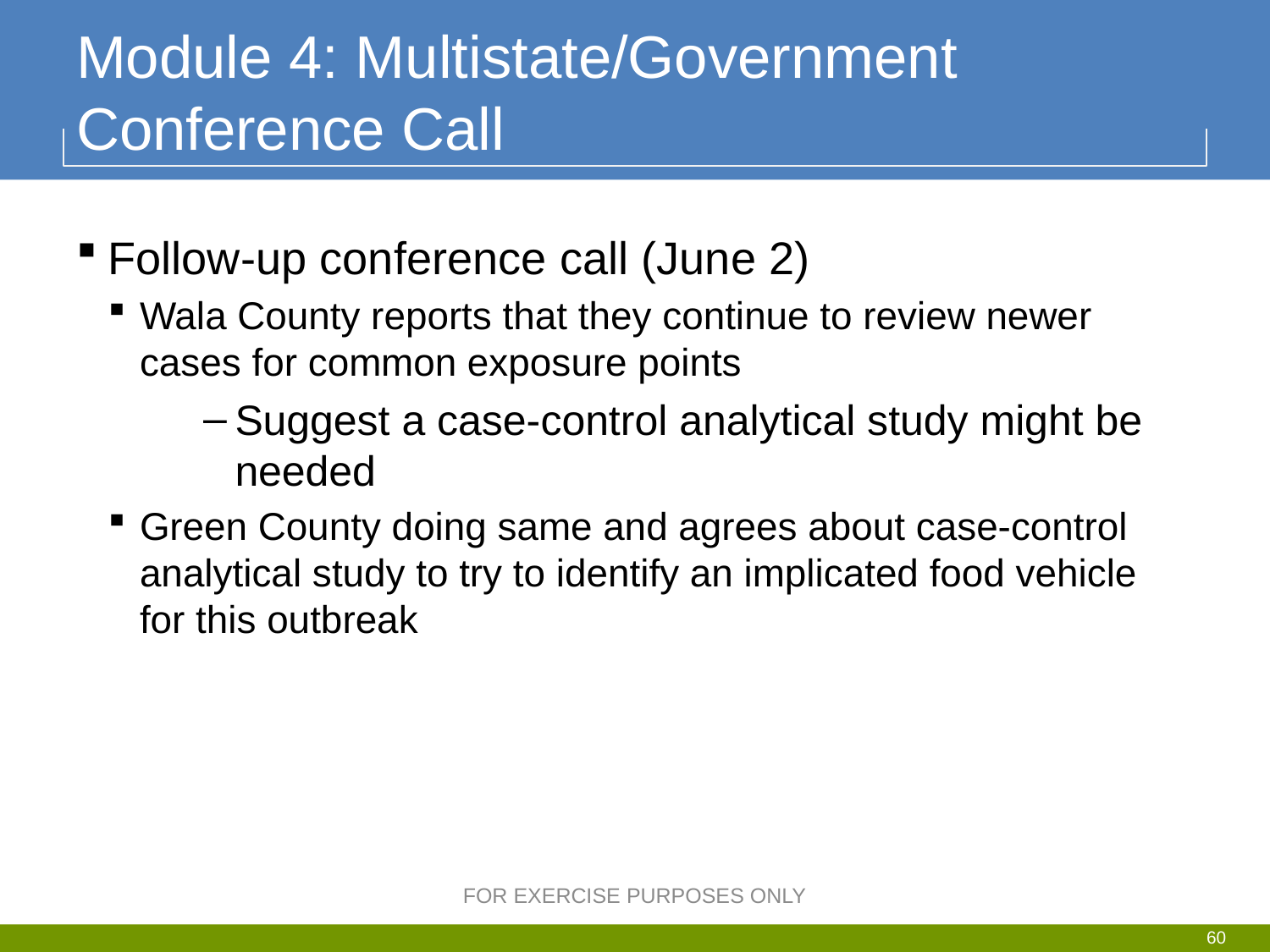

# Module 4: Multistate/Government Conference Call
Follow-up conference call (June 2)
Wala County reports that they continue to review newer cases for common exposure points
Suggest a case-control analytical study might be needed
Green County doing same and agrees about case-control analytical study to try to identify an implicated food vehicle for this outbreak
FOR EXERCISE PURPOSES ONLY